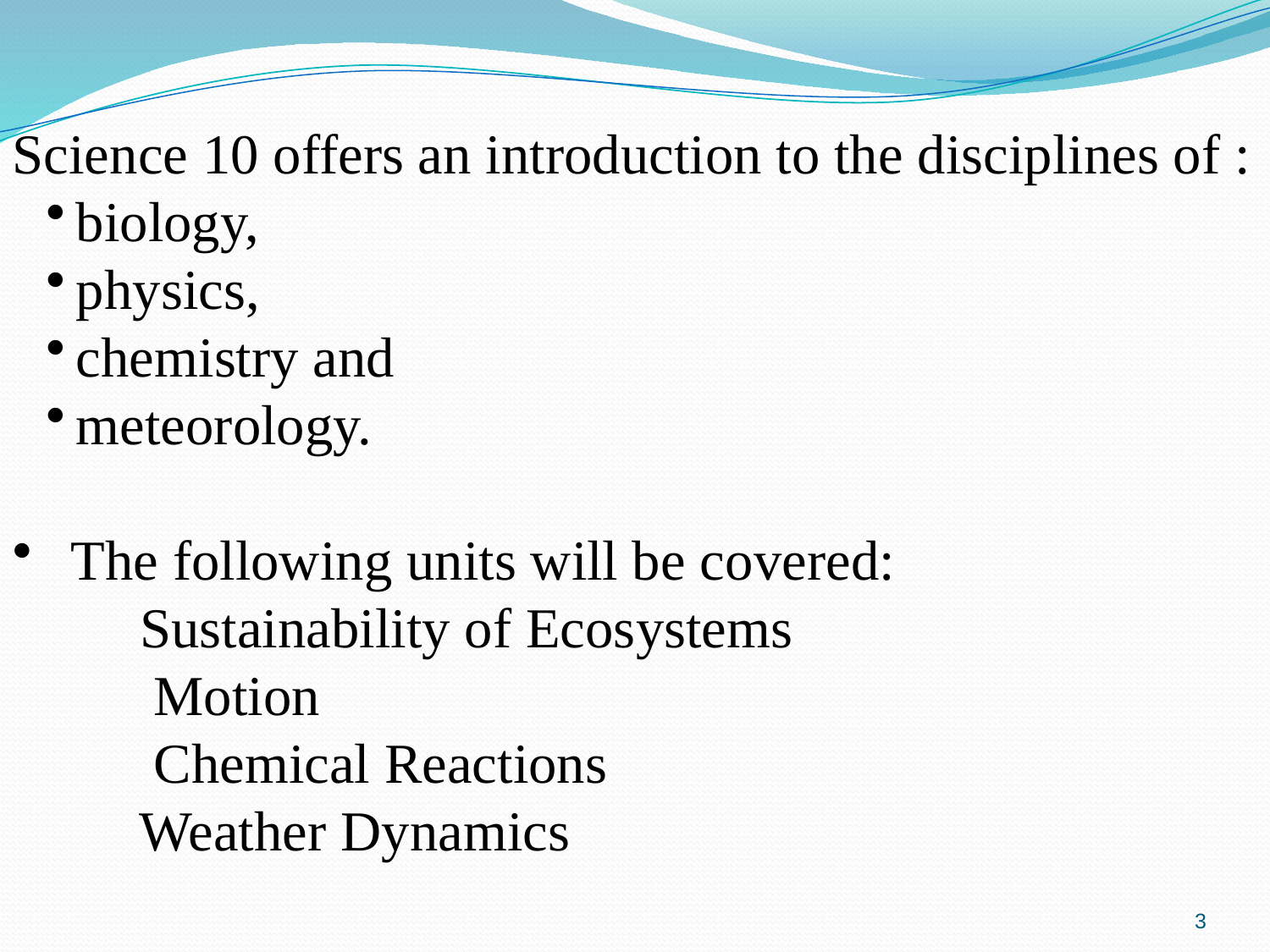

Science 10 offers an introduction to the disciplines of :
biology,
physics,
chemistry and
meteorology.

  The following units will be covered:
         Sustainability of Ecosystems
	 Motion
	 Chemical Reactions
	Weather Dynamics

3